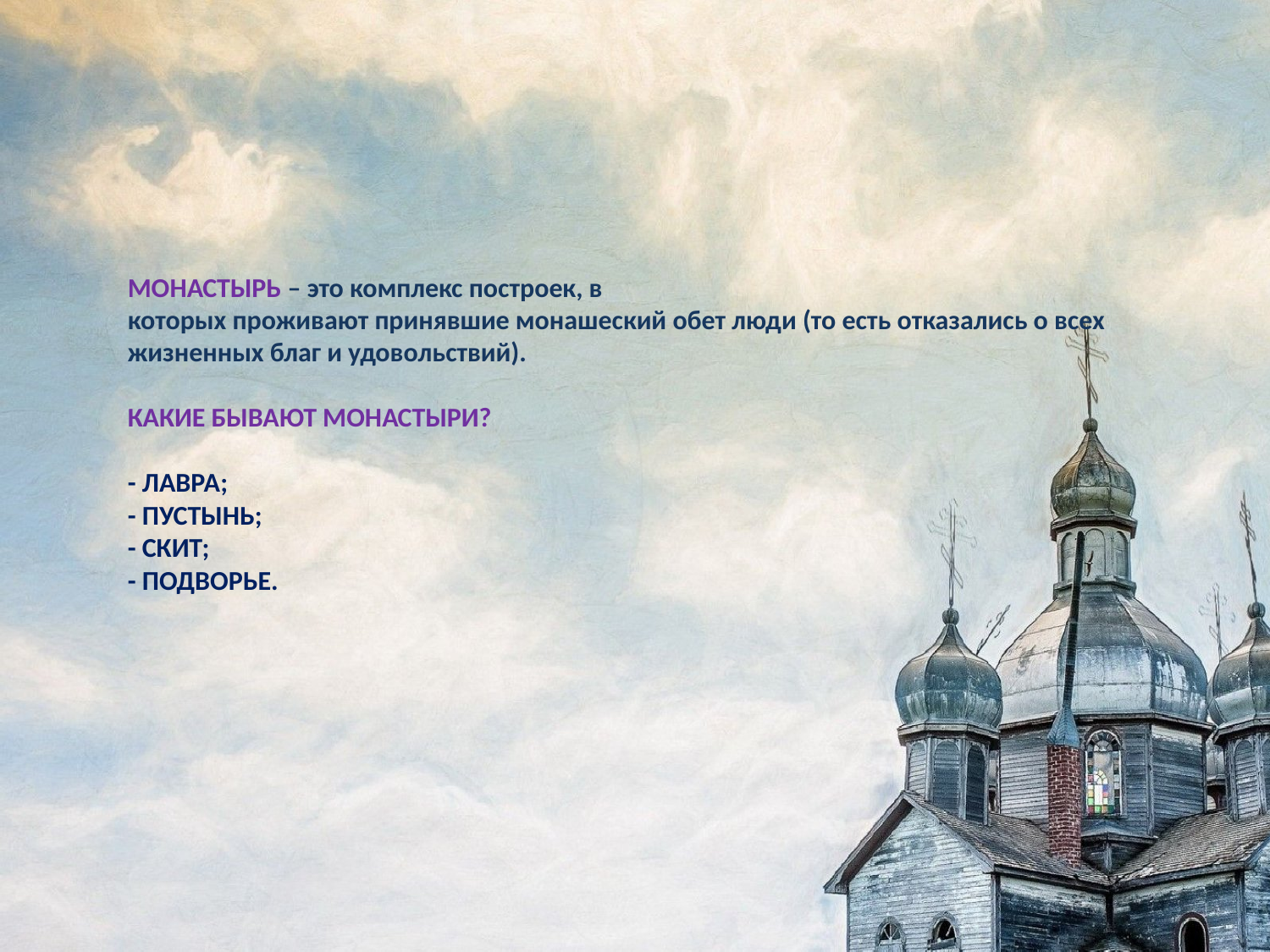

# МОНАСТЫРЬ – это комплекс построек, в которых проживают принявшие монашеский обет люди (то есть отказались о всех жизненных благ и удовольствий). КАКИЕ БЫВАЮТ МОНАСТЫРИ? - ЛАВРА; - ПУСТЫНЬ; - СКИТ; - ПОДВОРЬЕ.